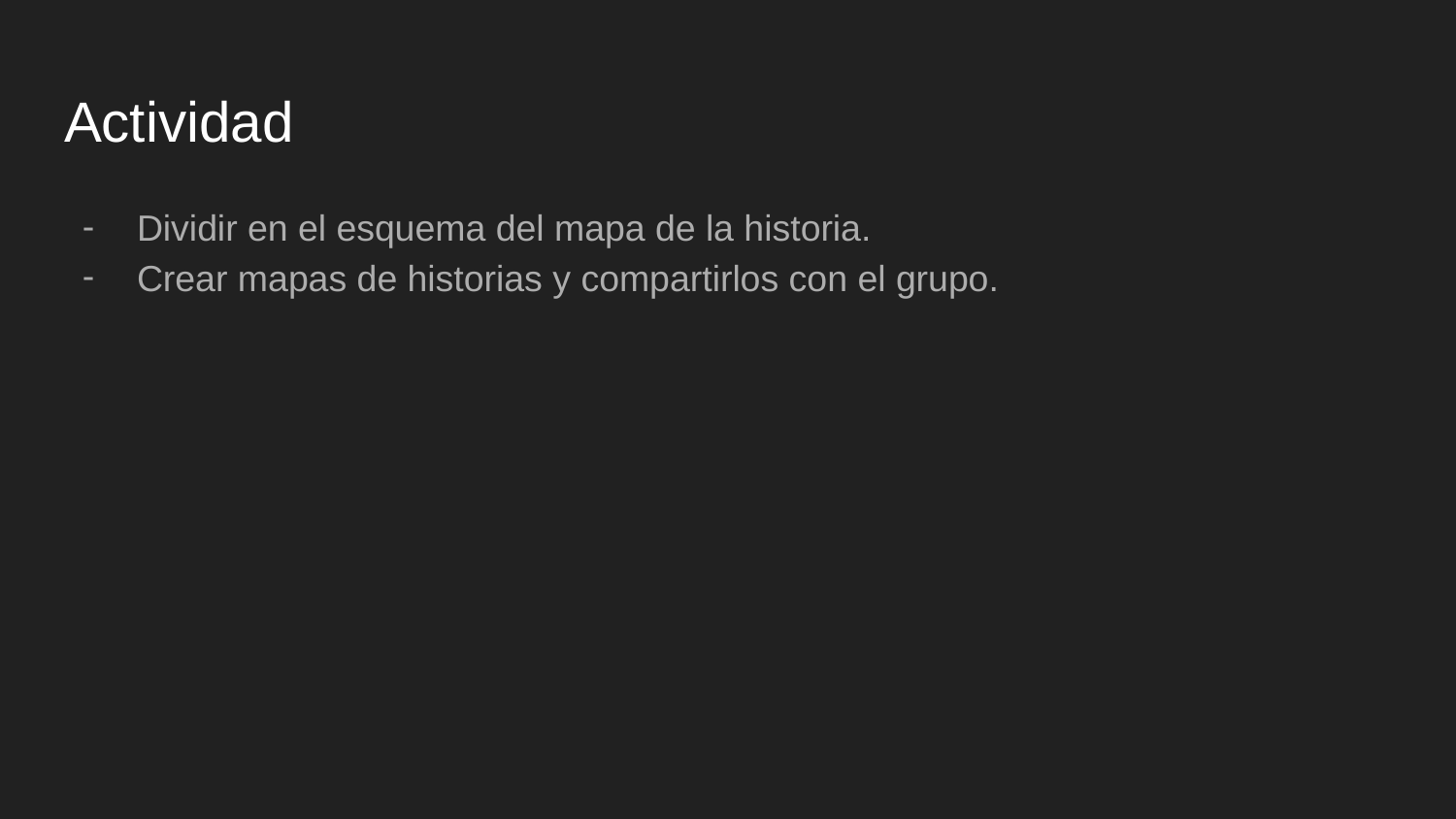

# Actividad
Dividir en el esquema del mapa de la historia.
Crear mapas de historias y compartirlos con el grupo.